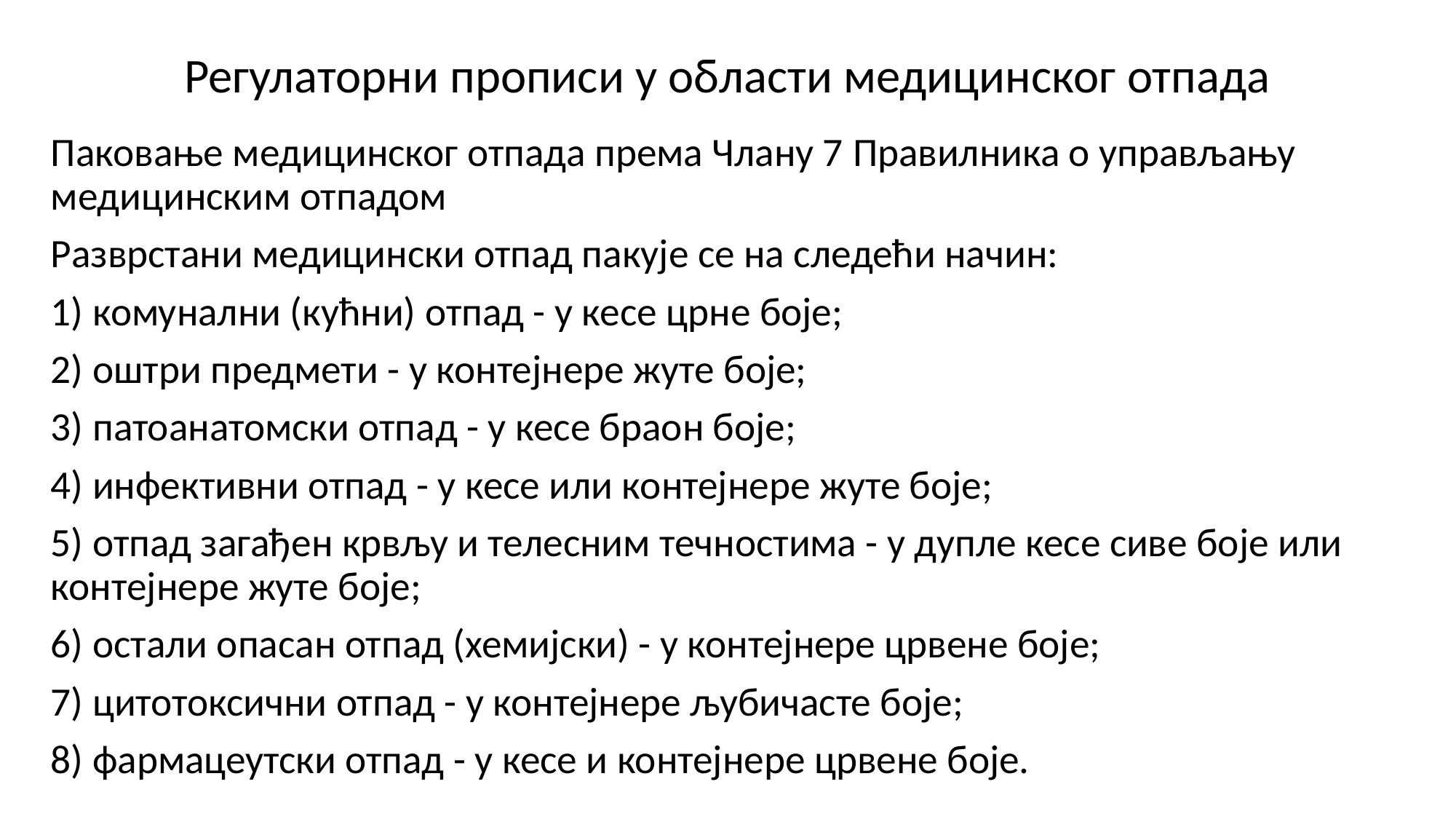

# Регулаторни прописи у области медицинског отпада
Паковање медицинског отпада према Члану 7 Правилника о управљању медицинским отпадом
Разврстани медицински отпад пакује се на следећи начин:
1) комунални (кућни) отпад - у кесе црне боје;
2) оштри предмети - у контејнере жуте боје;
3) патоанатомски отпад - у кесе браон боје;
4) инфективни отпад - у кесе или контејнере жуте боје;
5) отпад загађен крвљу и телесним течностима - у дупле кесе сиве боје или контејнере жуте боје;
6) остали опасан отпад (хемијски) - у контејнере црвене боје;
7) цитотоксични отпад - у контејнере љубичасте боје;
8) фармацеутски отпад - у кесе и контејнере црвене боје.